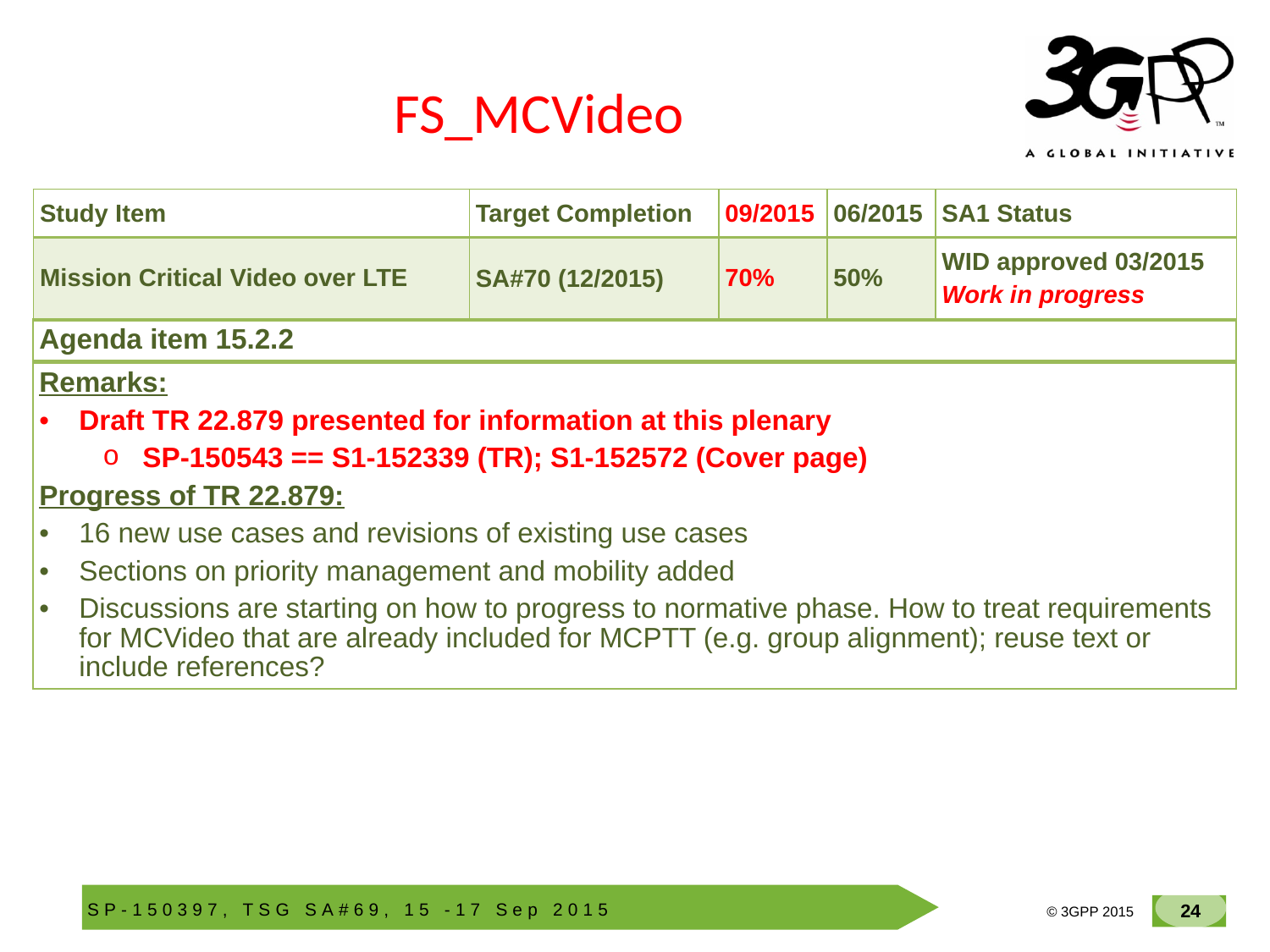

# FS_MCVideo
| Study Item | Target Completion | 09/2015 | 06/2015 | SA1 Status |
| --- | --- | --- | --- | --- |
| Mission Critical Video over LTE | SA#70 (12/2015) | 70% | 50% | WID approved 03/2015 Work in progress |
| Agenda item 15.2.2 |
| --- |
|  |
| Remarks: Draft TR 22.879 presented for information at this plenary SP-150543 == S1-152339 (TR); S1-152572 (Cover page) Progress of TR 22.879: 16 new use cases and revisions of existing use cases Sections on priority management and mobility added Discussions are starting on how to progress to normative phase. How to treat requirements for MCVideo that are already included for MCPTT (e.g. group alignment); reuse text or include references? |